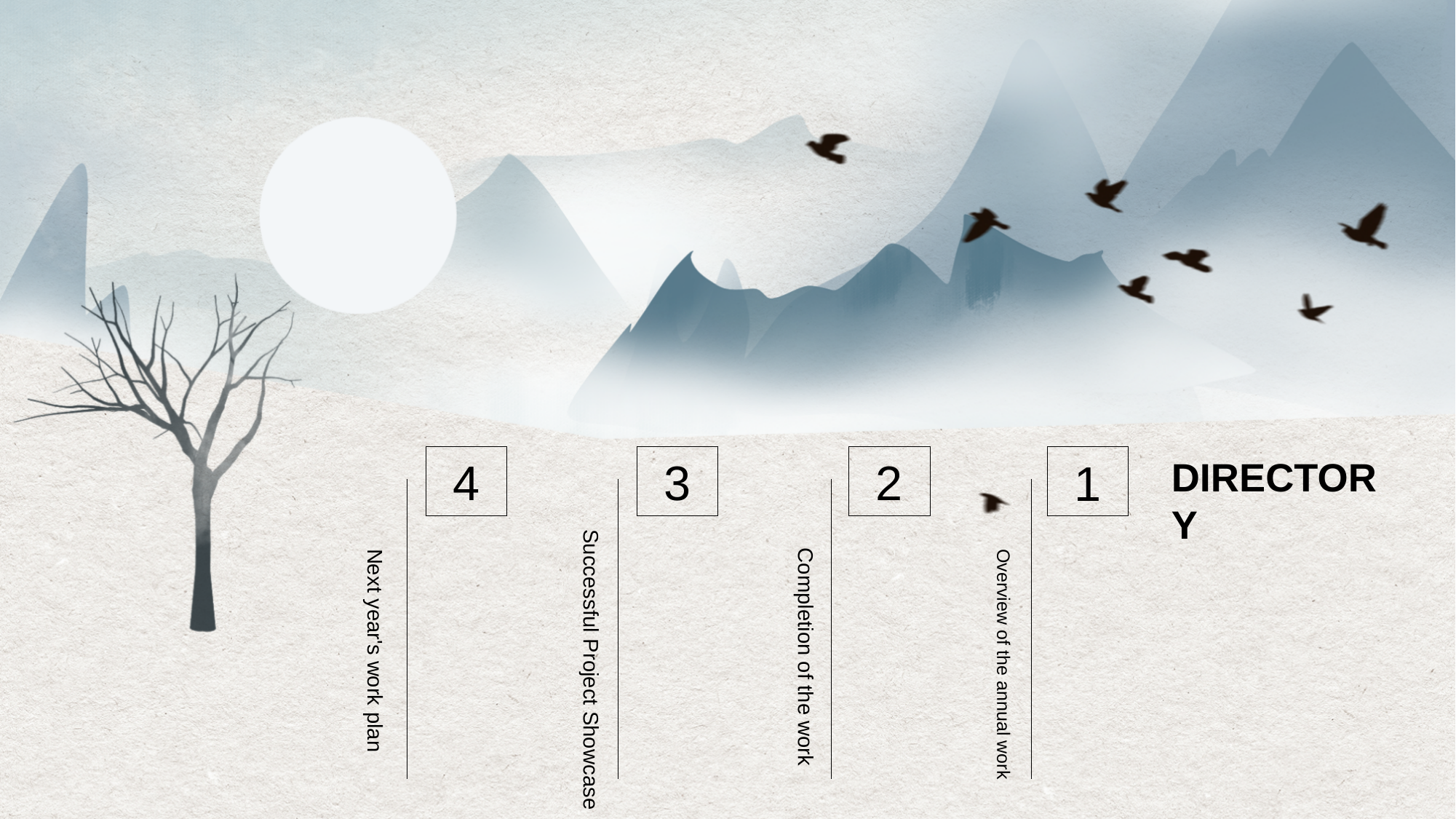

4
3
2
DIRECTORY
1
Successful Project Showcase
Completion of the work
Next year's work plan
Overview of the annual work